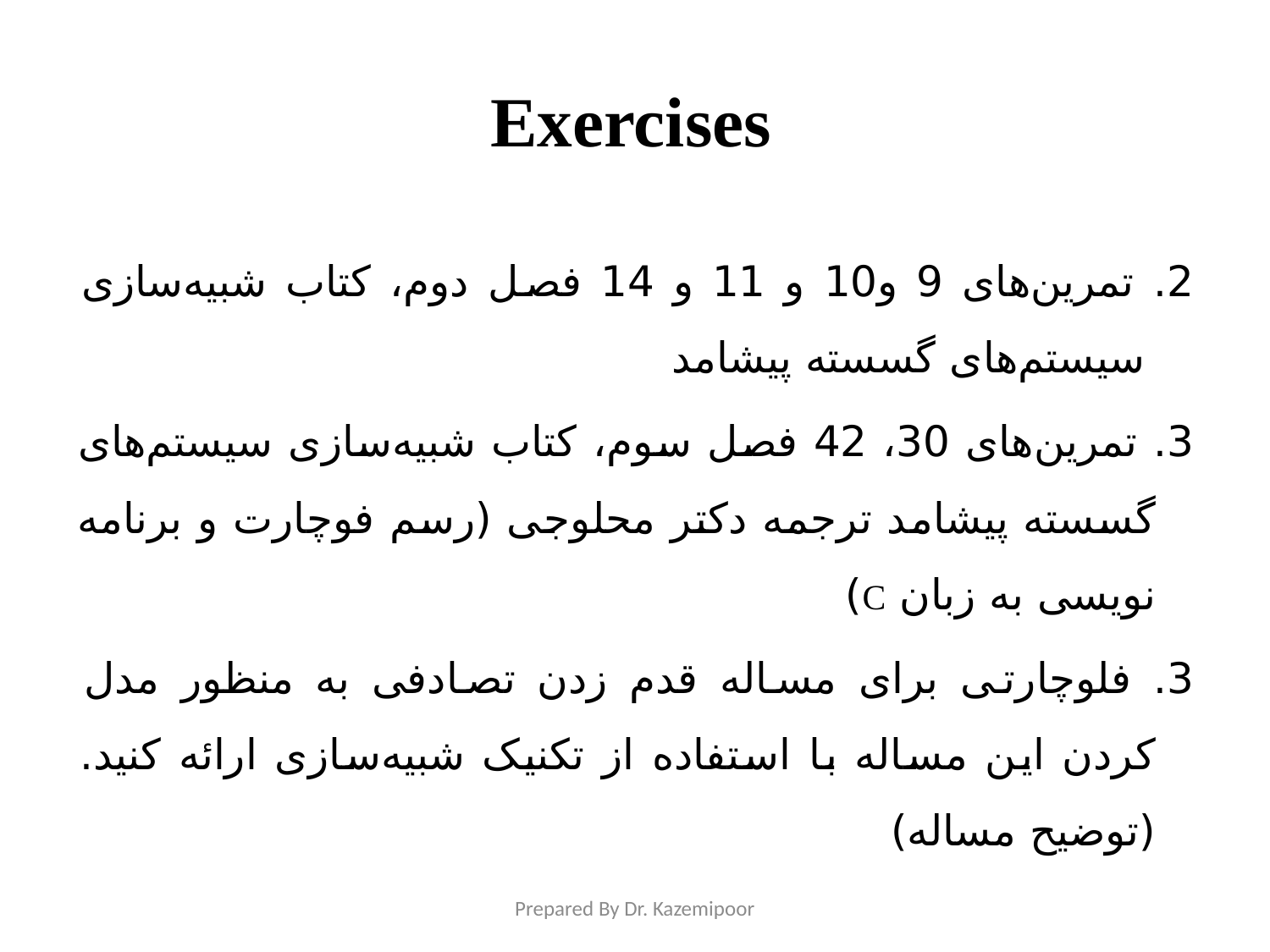

# Exercises
2. تمرین‌های 9 و10 و 11 و 14 فصل دوم، کتاب شبیه‌سازی سیستم‌های گسسته پیشامد
3. تمرین‌های 30، 42 فصل سوم، کتاب شبیه‌سازی سیستم‌های گسسته پیشامد ترجمه دکتر محلوجی (رسم فوچارت و برنامه نویسی به زبان C)
3. فلوچارتی برای مساله قدم زدن تصادفی به منظور مدل کردن این مساله با استفاده از تکنیک شبیه‌سازی ارائه کنید. (توضیح مساله)
Prepared By Dr. Kazemipoor